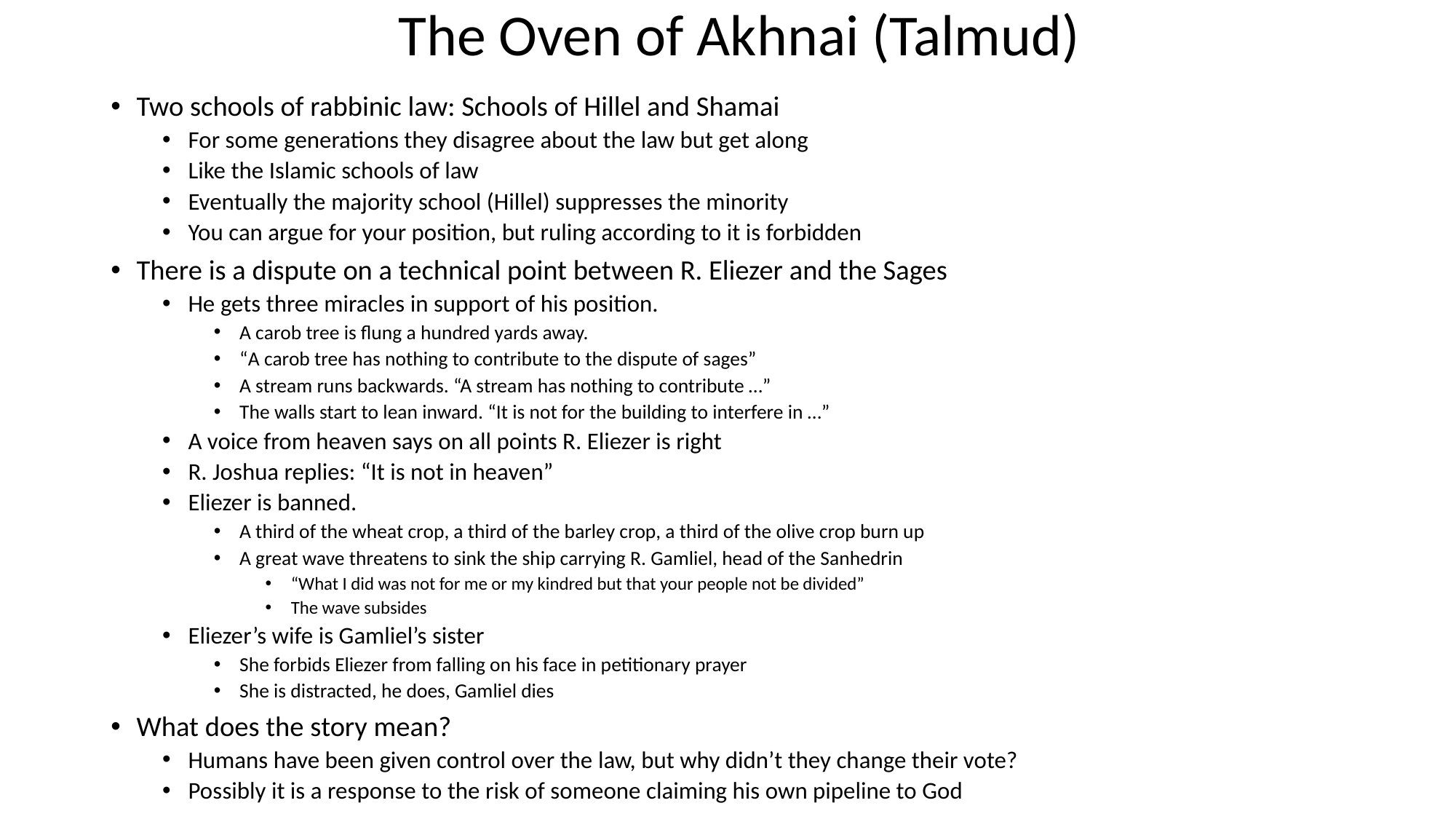

# The Oven of Akhnai (Talmud)
Two schools of rabbinic law: Schools of Hillel and Shamai
For some generations they disagree about the law but get along
Like the Islamic schools of law
Eventually the majority school (Hillel) suppresses the minority
You can argue for your position, but ruling according to it is forbidden
There is a dispute on a technical point between R. Eliezer and the Sages
He gets three miracles in support of his position.
A carob tree is flung a hundred yards away.
“A carob tree has nothing to contribute to the dispute of sages”
A stream runs backwards. “A stream has nothing to contribute …”
The walls start to lean inward. “It is not for the building to interfere in …”
A voice from heaven says on all points R. Eliezer is right
R. Joshua replies: “It is not in heaven”
Eliezer is banned.
A third of the wheat crop, a third of the barley crop, a third of the olive crop burn up
A great wave threatens to sink the ship carrying R. Gamliel, head of the Sanhedrin
“What I did was not for me or my kindred but that your people not be divided”
The wave subsides
Eliezer’s wife is Gamliel’s sister
She forbids Eliezer from falling on his face in petitionary prayer
She is distracted, he does, Gamliel dies
What does the story mean?
Humans have been given control over the law, but why didn’t they change their vote?
Possibly it is a response to the risk of someone claiming his own pipeline to God